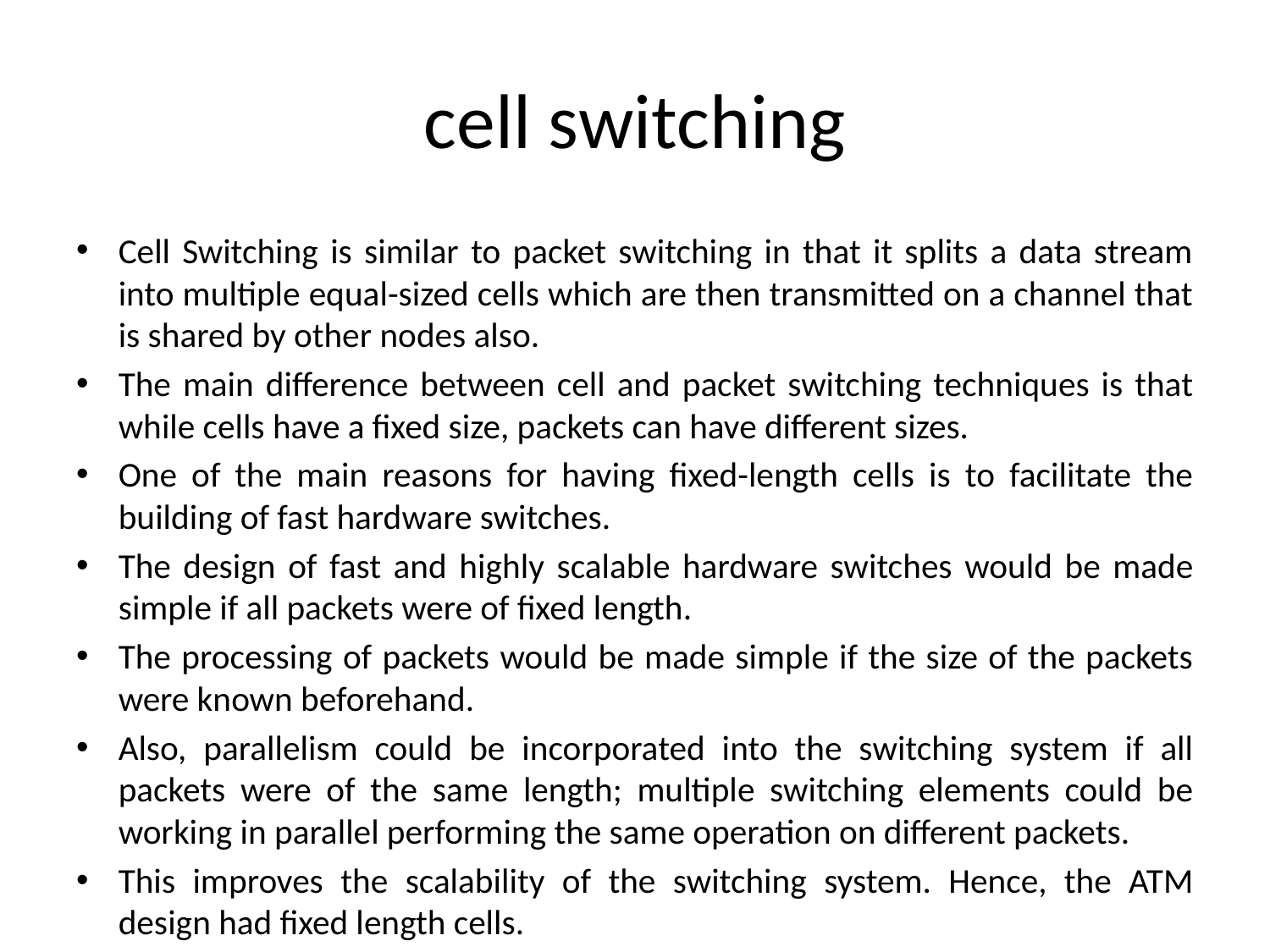

# cell switching
Cell Switching is similar to packet switching in that it splits a data stream into multiple equal-sized cells which are then transmitted on a channel that is shared by other nodes also.
The main difference between cell and packet switching techniques is that while cells have a fixed size, packets can have different sizes.
One of the main reasons for having fixed-length cells is to facilitate the building of fast hardware switches.
The design of fast and highly scalable hardware switches would be made simple if all packets were of fixed length.
The processing of packets would be made simple if the size of the packets were known beforehand.
Also, parallelism could be incorporated into the switching system if all packets were of the same length; multiple switching elements could be working in parallel performing the same operation on different packets.
This improves the scalability of the switching system. Hence, the ATM design had fixed length cells.